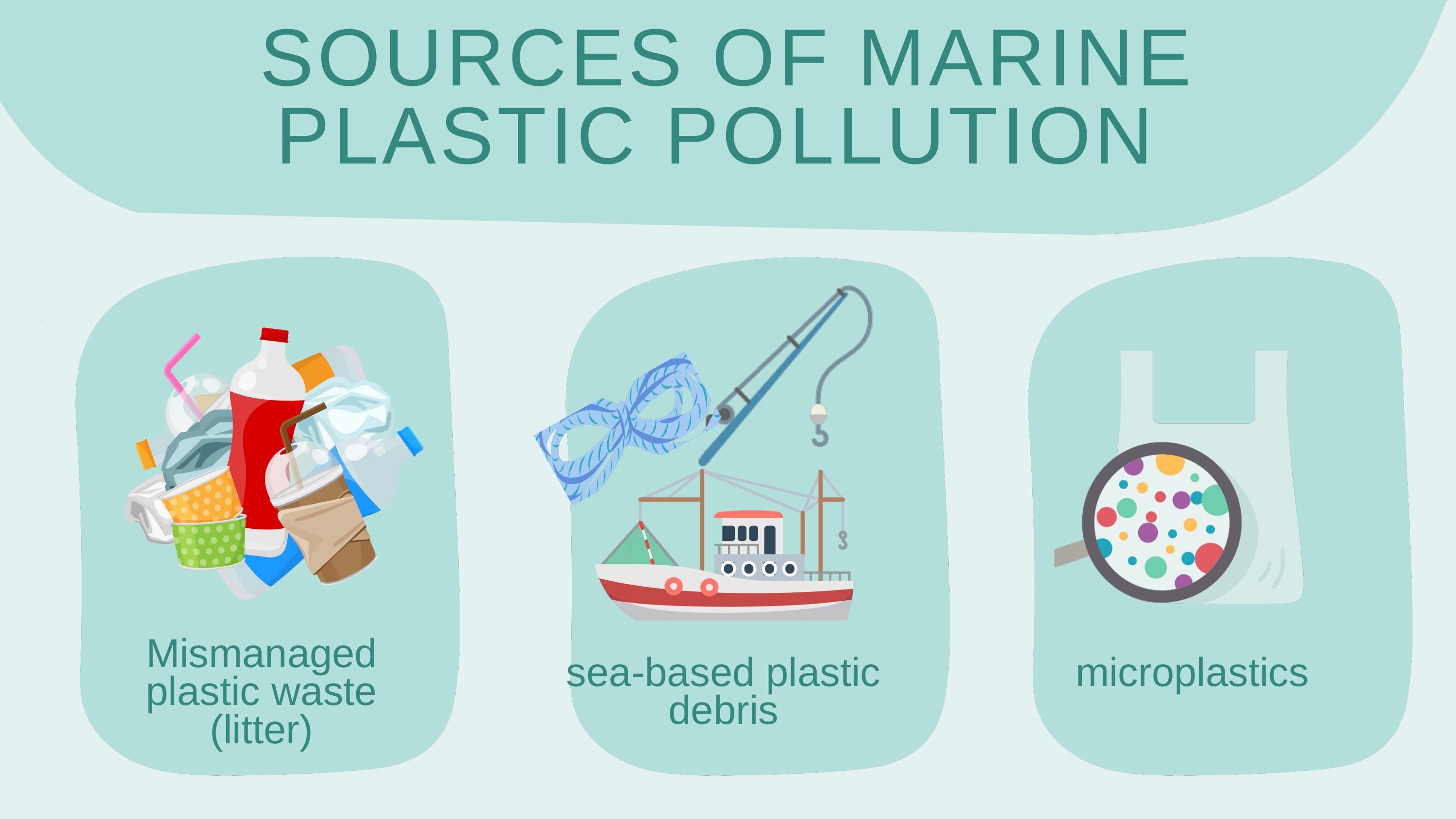

SOURCES OF MARINE PLASTIC POLLUTION

Mismanaged plastic waste (litter)
sea-based plastic debris
microplastics